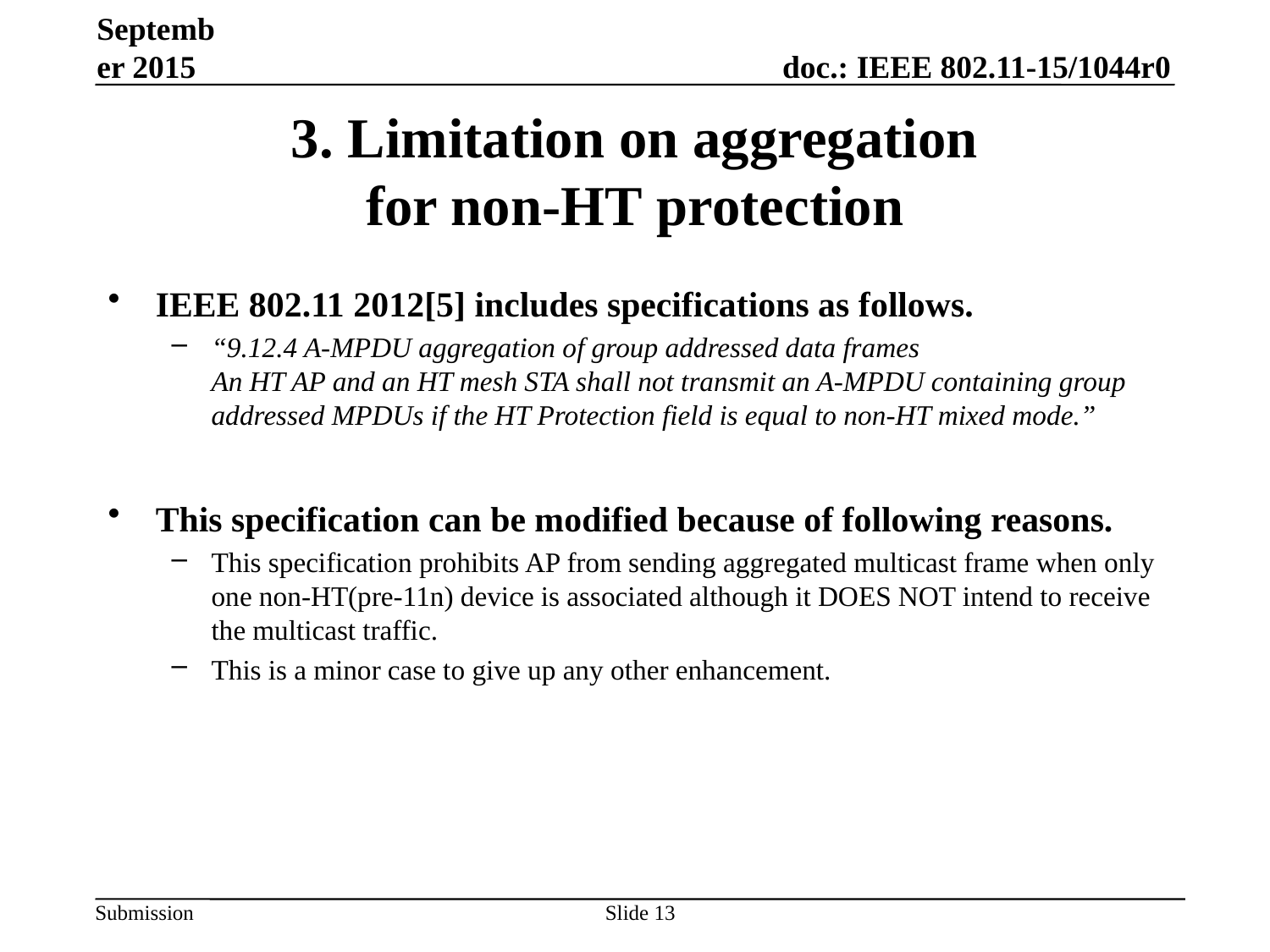

September 2015
# 3. Limitation on aggregation for non-HT protection
IEEE 802.11 2012[5] includes specifications as follows.
“9.12.4 A-MPDU aggregation of group addressed data frames
An HT AP and an HT mesh STA shall not transmit an A-MPDU containing group addressed MPDUs if the HT Protection field is equal to non-HT mixed mode.”

This specification can be modified because of following reasons.
This specification prohibits AP from sending aggregated multicast frame when only one non-HT(pre-11n) device is associated although it DOES NOT intend to receive the multicast traffic.
This is a minor case to give up any other enhancement.
Slide 13
Yusuke Tanaka, Sony Corporation